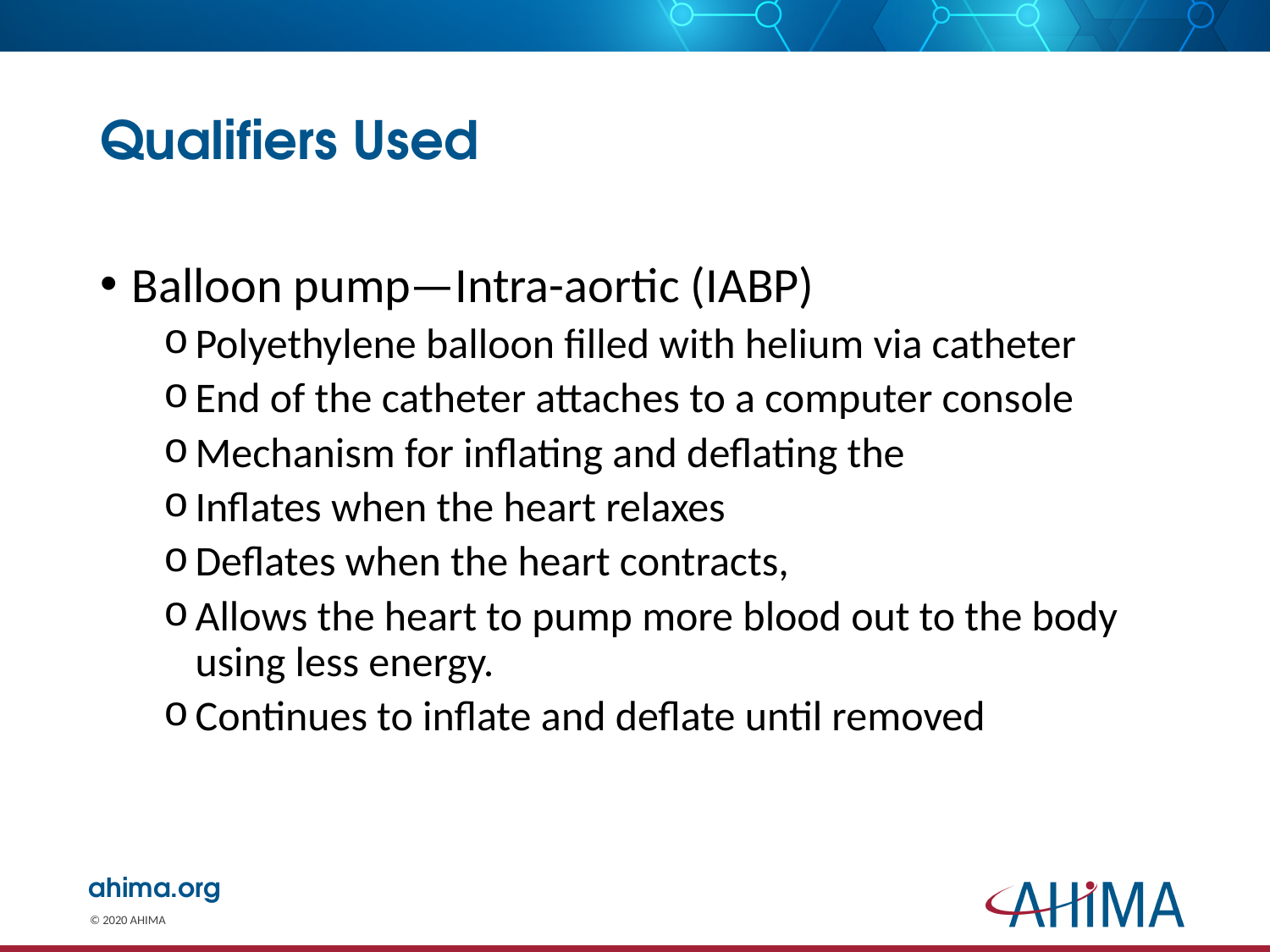

# Qualifiers Used
Balloon pump—Intra-aortic (IABP)
Polyethylene balloon filled with helium via catheter
End of the catheter attaches to a computer console
Mechanism for inflating and deflating the
Inflates when the heart relaxes
Deflates when the heart contracts,
Allows the heart to pump more blood out to the body using less energy.
Continues to inflate and deflate until removed